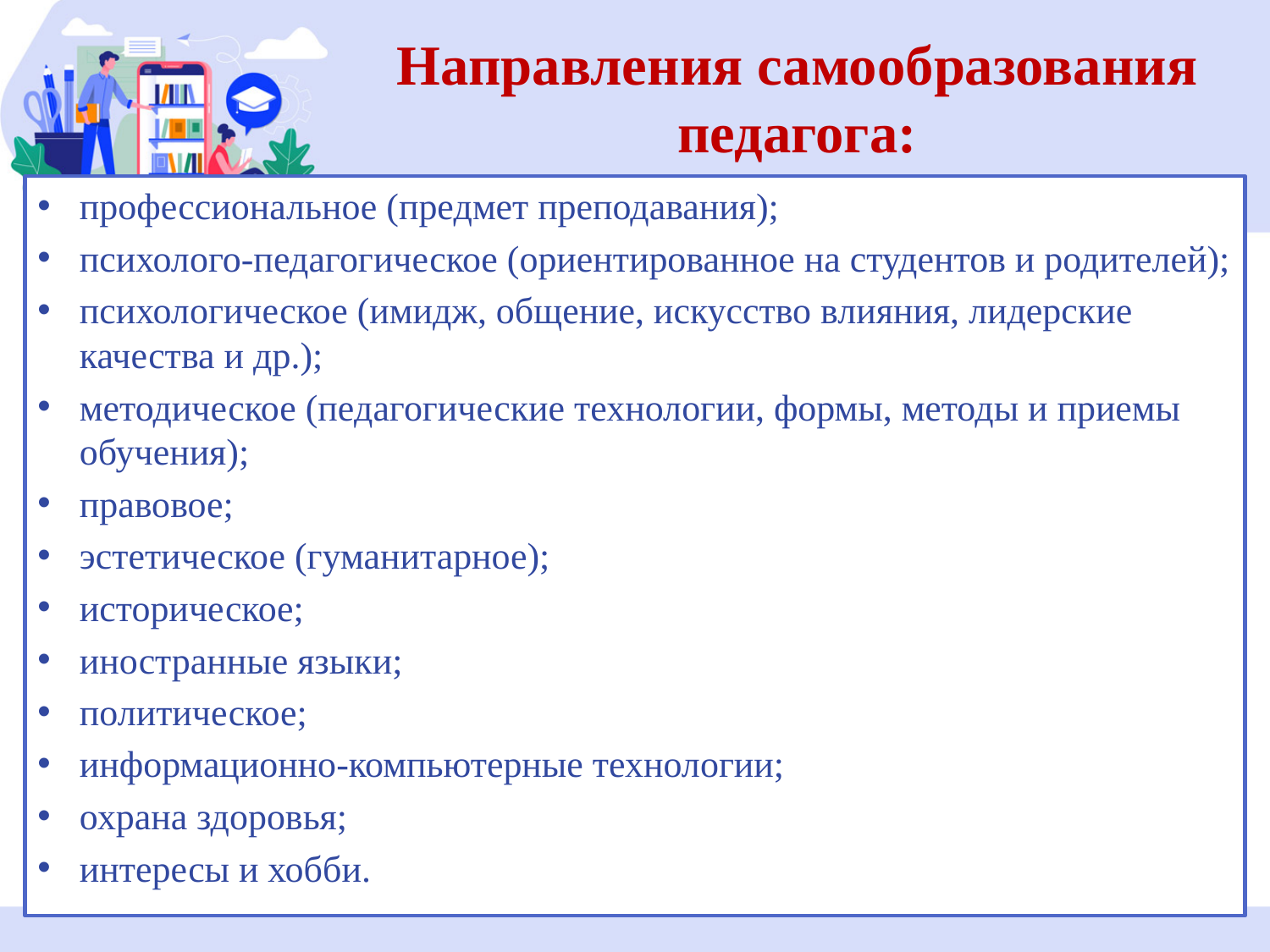

# Направления самообразования педагога:
профессиональное (предмет преподавания);
психолого-педагогическое (ориентированное на студентов и родителей);
психологическое (имидж, общение, искусство влияния, лидерские качества и др.);
методическое (педагогические технологии, формы, методы и приемы обучения);
правовое;
эстетическое (гуманитарное);
историческое;
иностранные языки;
политическое;
информационно-компьютерные технологии;
охрана здоровья;
интересы и хобби.